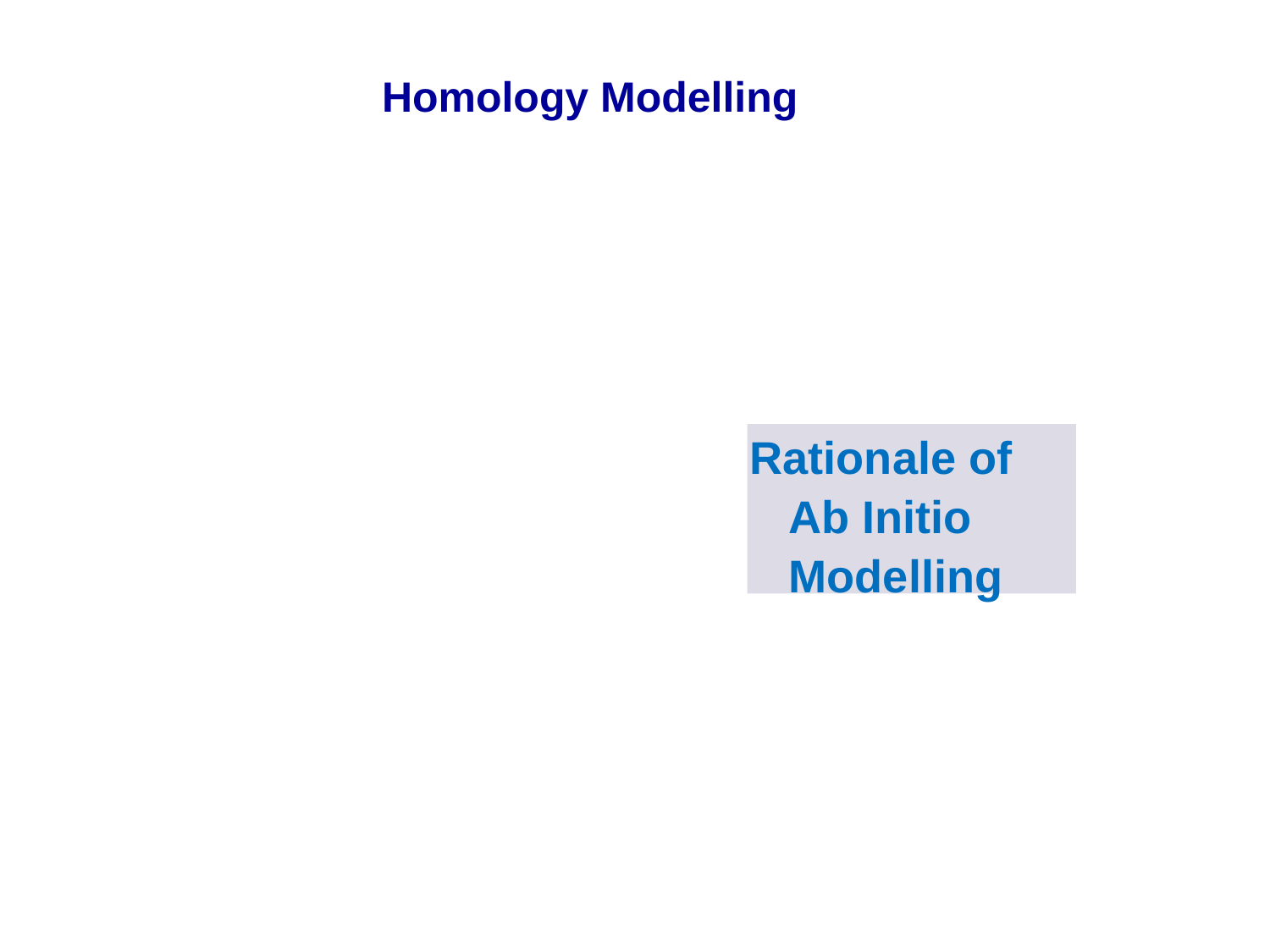

Homology Modelling
Rationale of Ab Initio Modelling